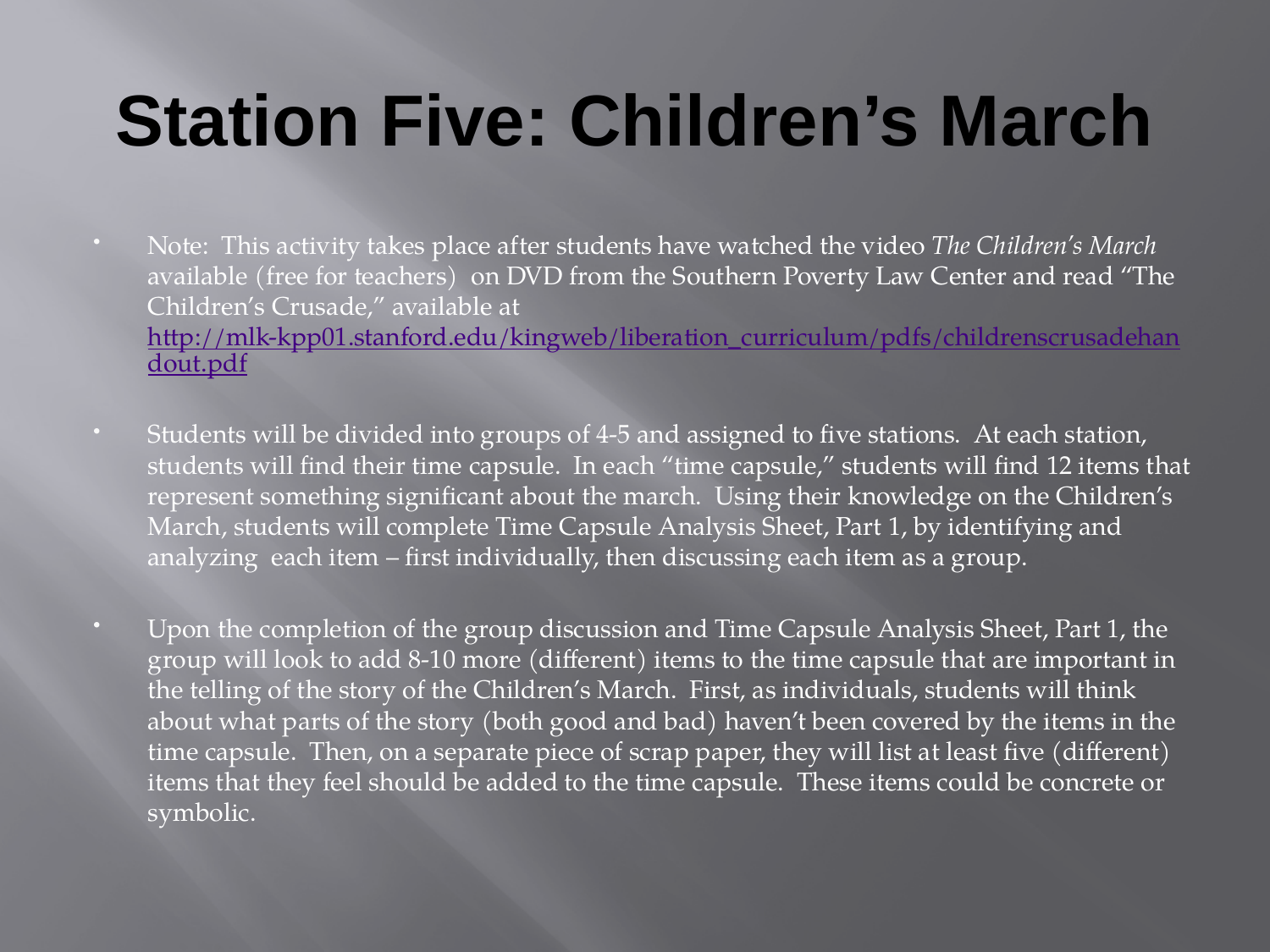

# Station Five: Children’s March
Note:  This activity takes place after students have watched the video The Children’s March available (free for teachers)  on DVD from the Southern Poverty Law Center and read “The Children’s Crusade,” available at http://mlk-kpp01.stanford.edu/kingweb/liberation_curriculum/pdfs/childrenscrusadehandout.pdf

Students will be divided into groups of 4-5 and assigned to five stations.  At each station, students will find their time capsule.  In each “time capsule,” students will find 12 items that represent something significant about the march.  Using their knowledge on the Children’s March, students will complete Time Capsule Analysis Sheet, Part 1, by identifying and analyzing  each item – first individually, then discussing each item as a group.

Upon the completion of the group discussion and Time Capsule Analysis Sheet, Part 1, the group will look to add 8-10 more (different) items to the time capsule that are important in the telling of the story of the Children’s March.  First, as individuals, students will think about what parts of the story (both good and bad) haven’t been covered by the items in the time capsule.  Then, on a separate piece of scrap paper, they will list at least five (different) items that they feel should be added to the time capsule.  These items could be concrete or symbolic.